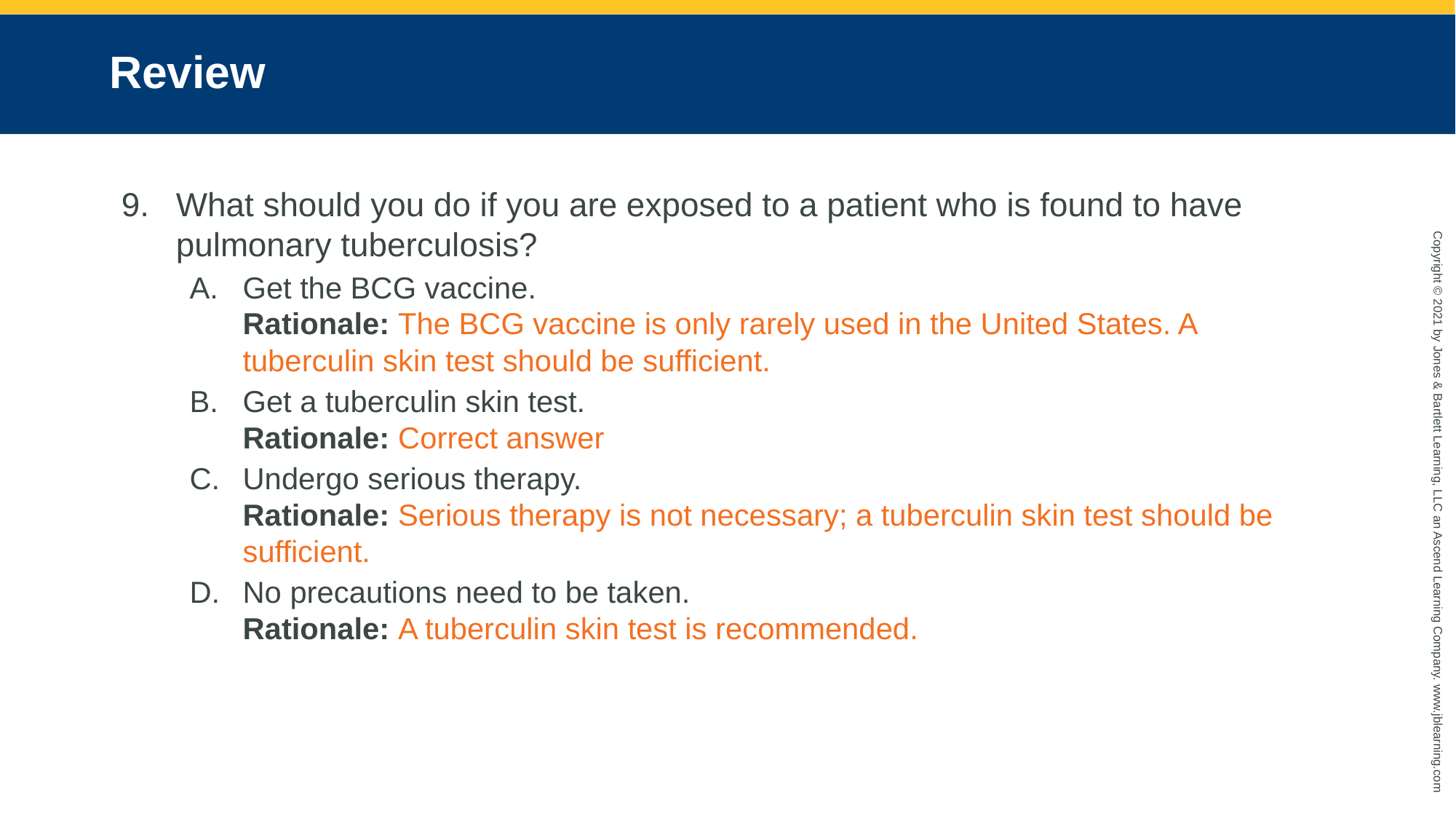

# Review
What should you do if you are exposed to a patient who is found to have pulmonary tuberculosis?
Get the BCG vaccine.
Rationale: The BCG vaccine is only rarely used in the United States. A tuberculin skin test should be sufficient.
Get a tuberculin skin test.
Rationale: Correct answer
Undergo serious therapy.
Rationale: Serious therapy is not necessary; a tuberculin skin test should be sufficient.
No precautions need to be taken.
Rationale: A tuberculin skin test is recommended.